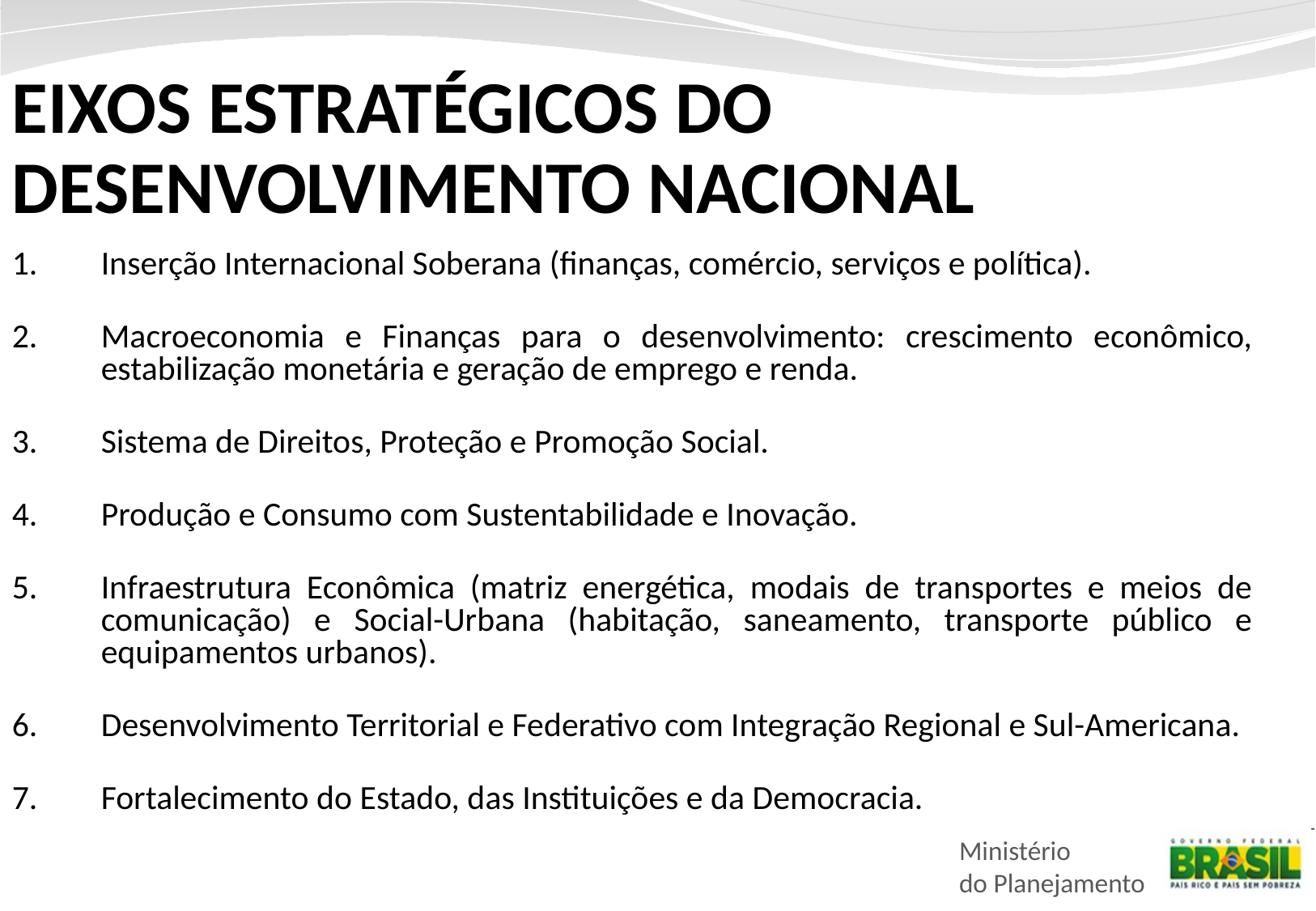

EIXOS ESTRATÉGICOS DO DESENVOLVIMENTO NACIONAL
Inserção Internacional Soberana (finanças, comércio, serviços e política).
Macroeconomia e Finanças para o desenvolvimento: crescimento econômico, estabilização monetária e geração de emprego e renda.
Sistema de Direitos, Proteção e Promoção Social.
Produção e Consumo com Sustentabilidade e Inovação.
Infraestrutura Econômica (matriz energética, modais de transportes e meios de comunicação) e Social-Urbana (habitação, saneamento, transporte público e equipamentos urbanos).
Desenvolvimento Territorial e Federativo com Integração Regional e Sul-Americana.
Fortalecimento do Estado, das Instituições e da Democracia.